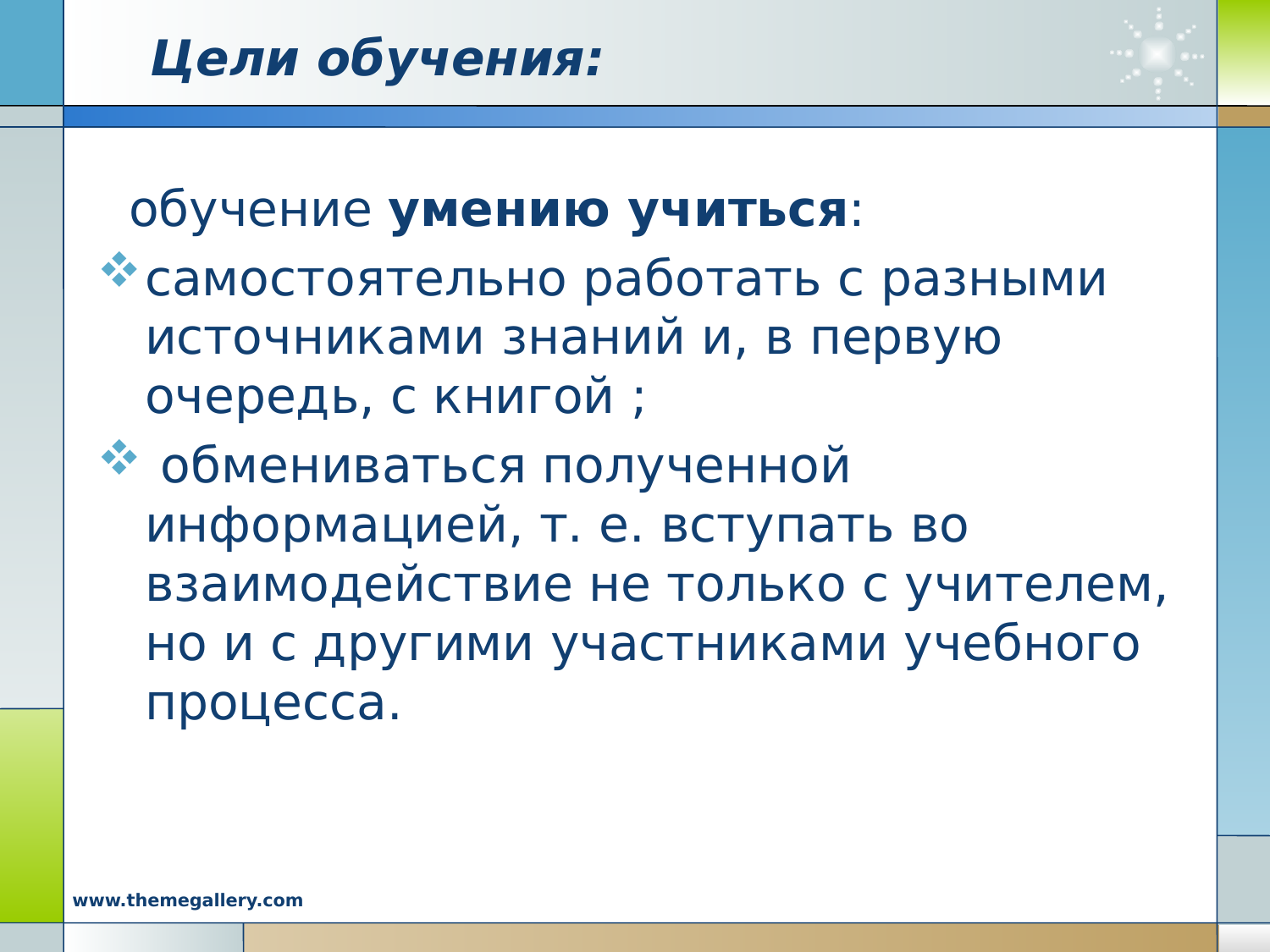

# Цели обучения:
  обучение умению учиться:
самостоятельно работать с разными источниками знаний и, в первую очередь, с книгой ;
 обмениваться полученной информацией, т. е. вступать во взаимодействие не только с учителем, но и с другими участниками учебного процесса.

www.themegallery.com